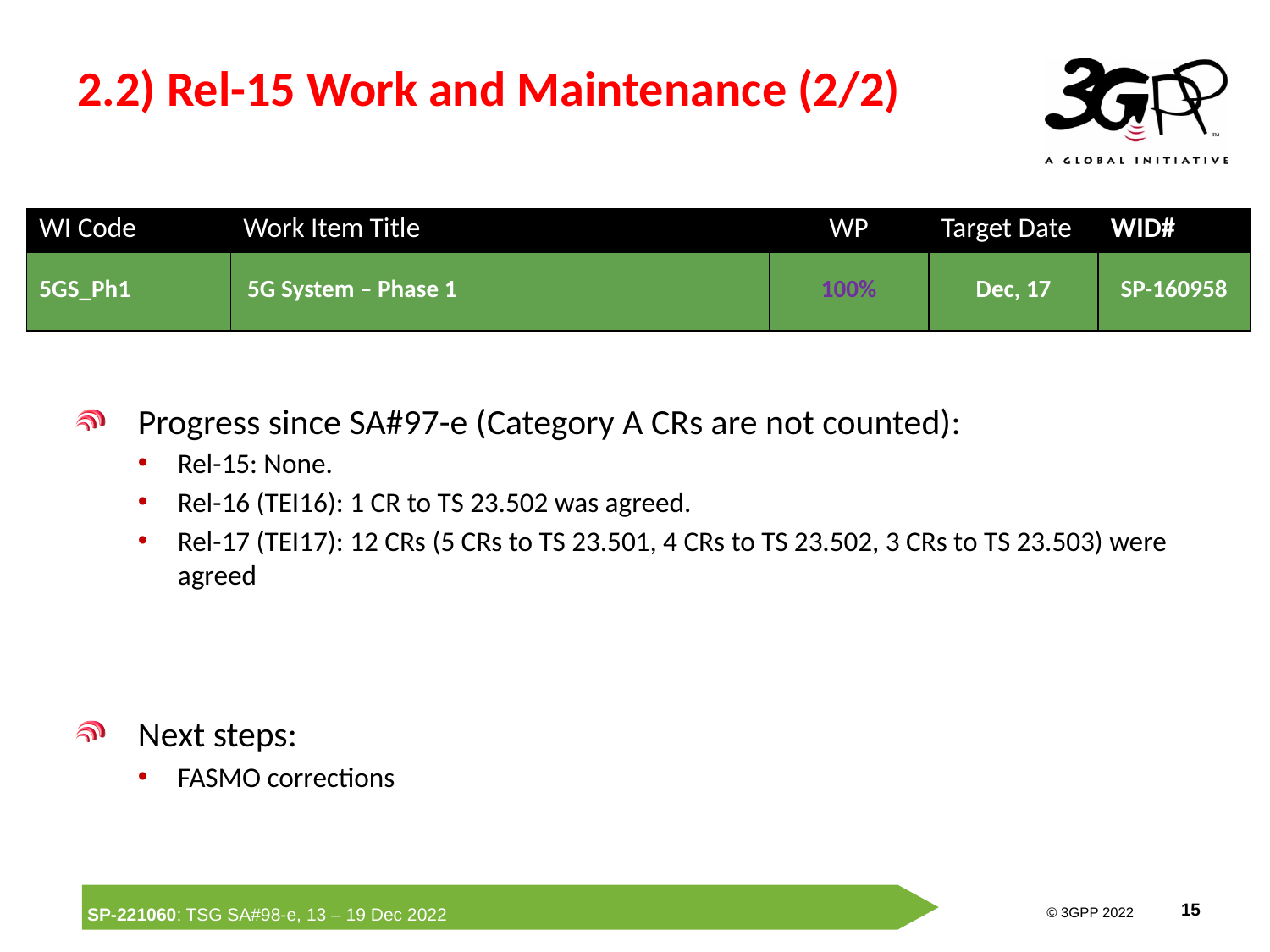

# 2.2) Rel-15 Work and Maintenance (2/2)
| WI Code | Work Item Title | WP | Target Date | WID# |
| --- | --- | --- | --- | --- |
| 5GS\_Ph1 | 5G System – Phase 1 | 100% | Dec, 17 | SP-160958 |
Progress since SA#97-e (Category A CRs are not counted):
Rel-15: None.
Rel-16 (TEI16): 1 CR to TS 23.502 was agreed.
Rel-17 (TEI17): 12 CRs (5 CRs to TS 23.501, 4 CRs to TS 23.502, 3 CRs to TS 23.503) were agreed

Next steps:
FASMO corrections